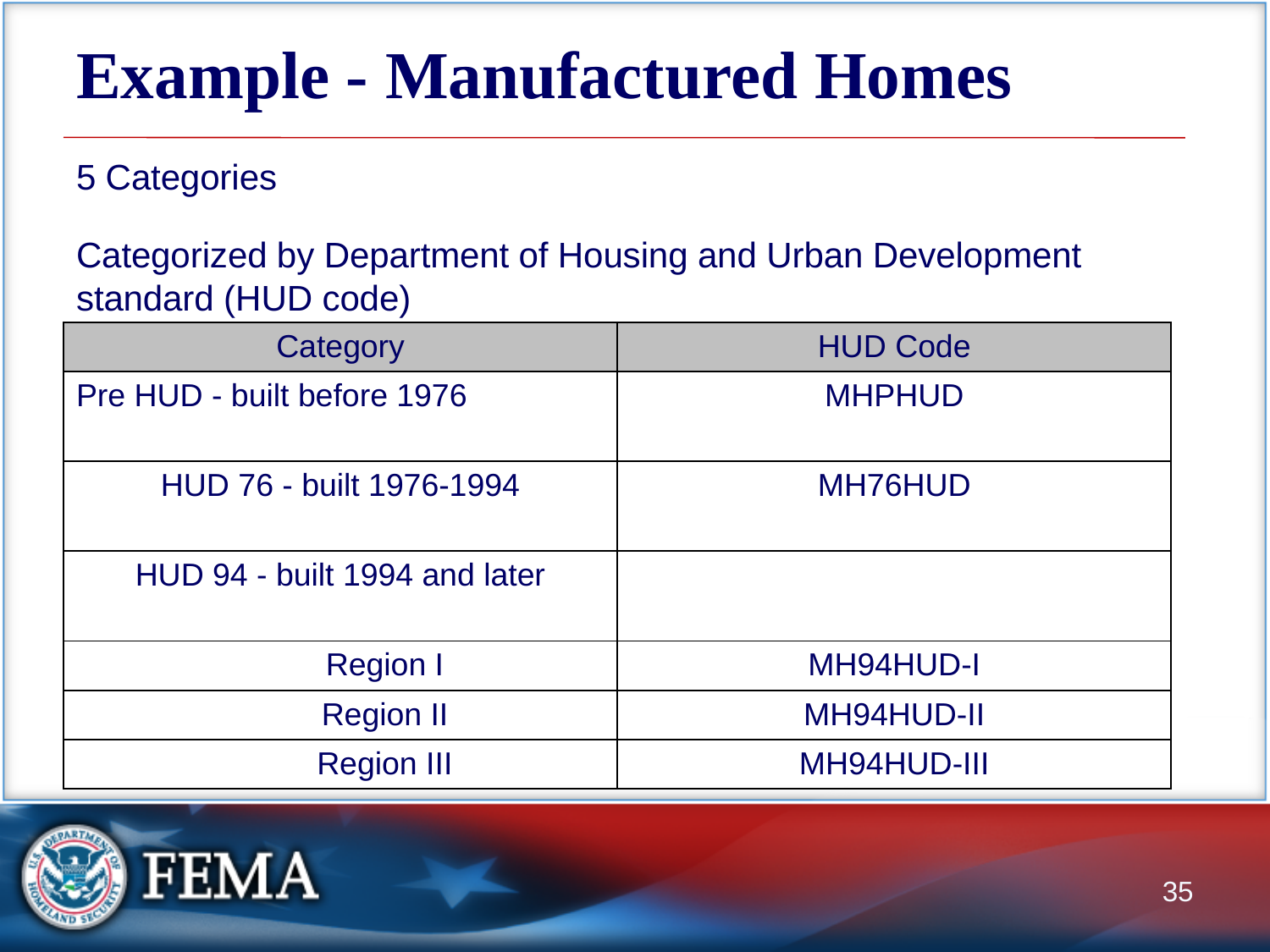

# Example - Manufactured Homes
5 Categories
Categorized by Department of Housing and Urban Development standard (HUD code)
| Category | HUD Code |
| --- | --- |
| Pre HUD - built before 1976 | MHPHUD |
| HUD 76 - built 1976-1994 | MH76HUD |
| HUD 94 - built 1994 and later |  |
| Region I | MH94HUD-I |
| Region II | MH94HUD-II |
| Region III | MH94HUD-III |
35